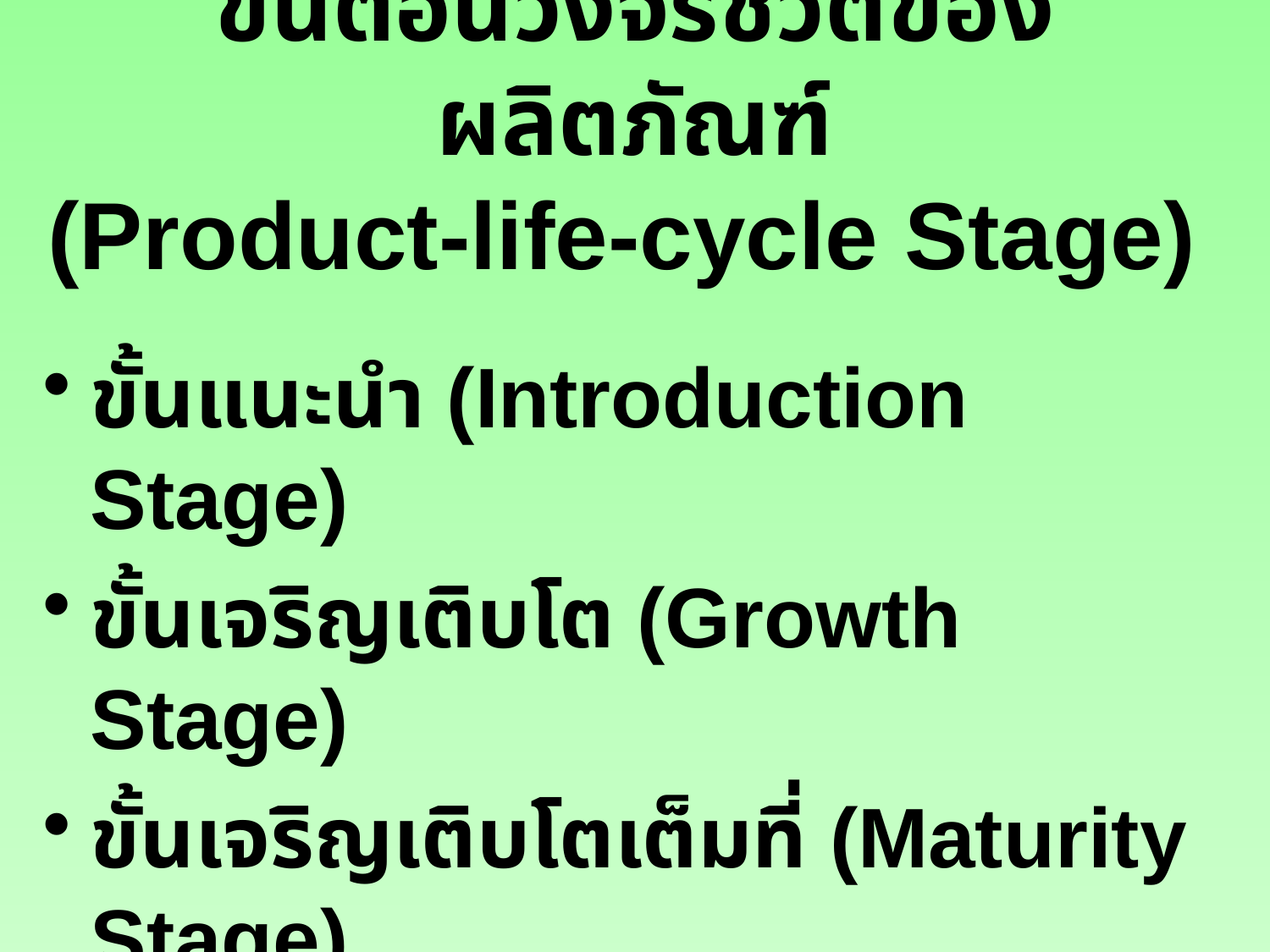

# ขั้นตอนวงจรชีวิตของผลิตภัณฑ์ (Product-life-cycle Stage)
ขั้นแนะนำ (Introduction Stage)
ขั้นเจริญเติบโต (Growth Stage)
ขั้นเจริญเติบโตเต็มที่ (Maturity Stage)
ขั้นตกต่ำ (Decline Stage)